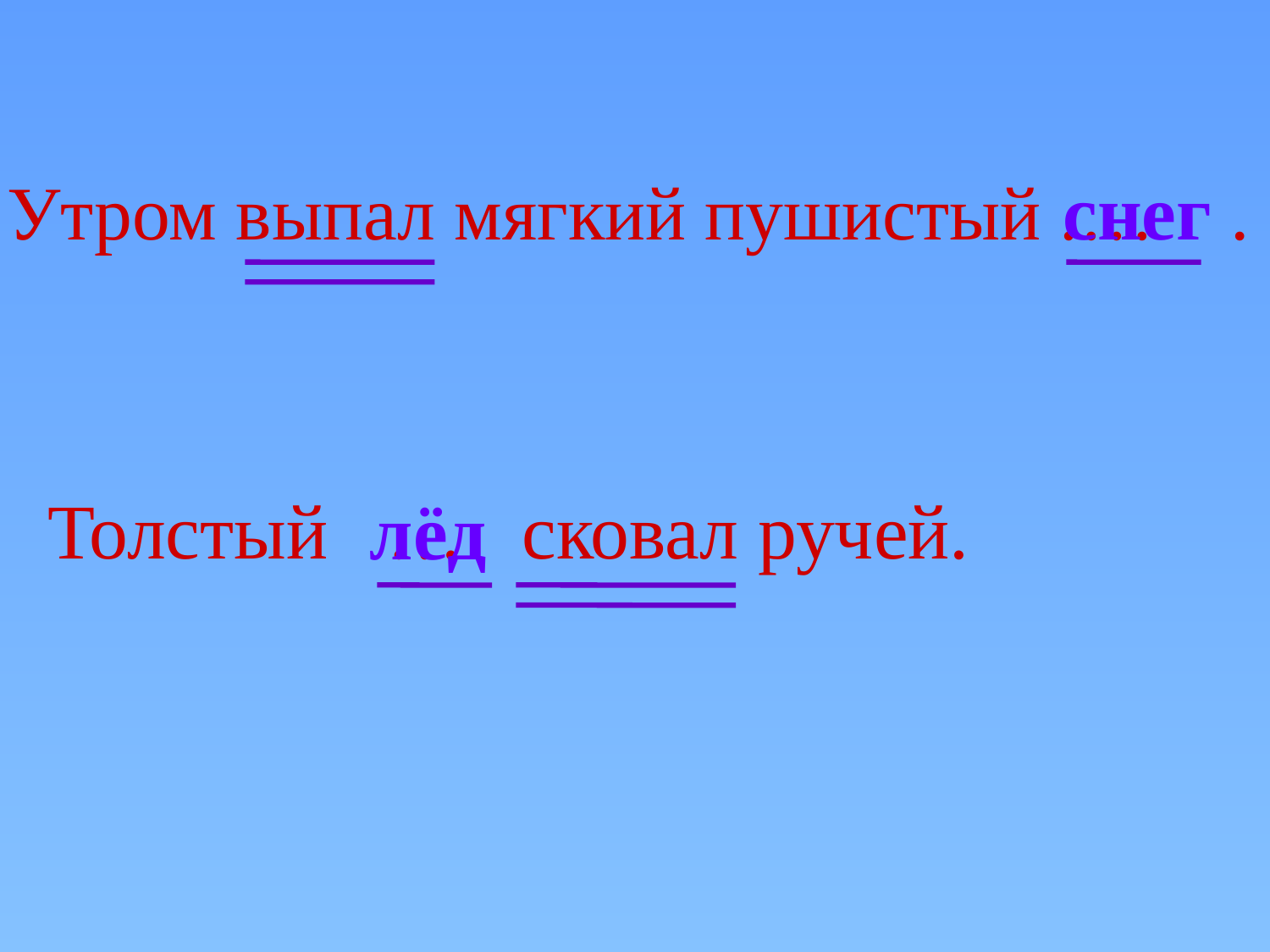

снег
Утром выпал мягкий пушистый .…    .

лёд
Толстый   …   сковал ручей.